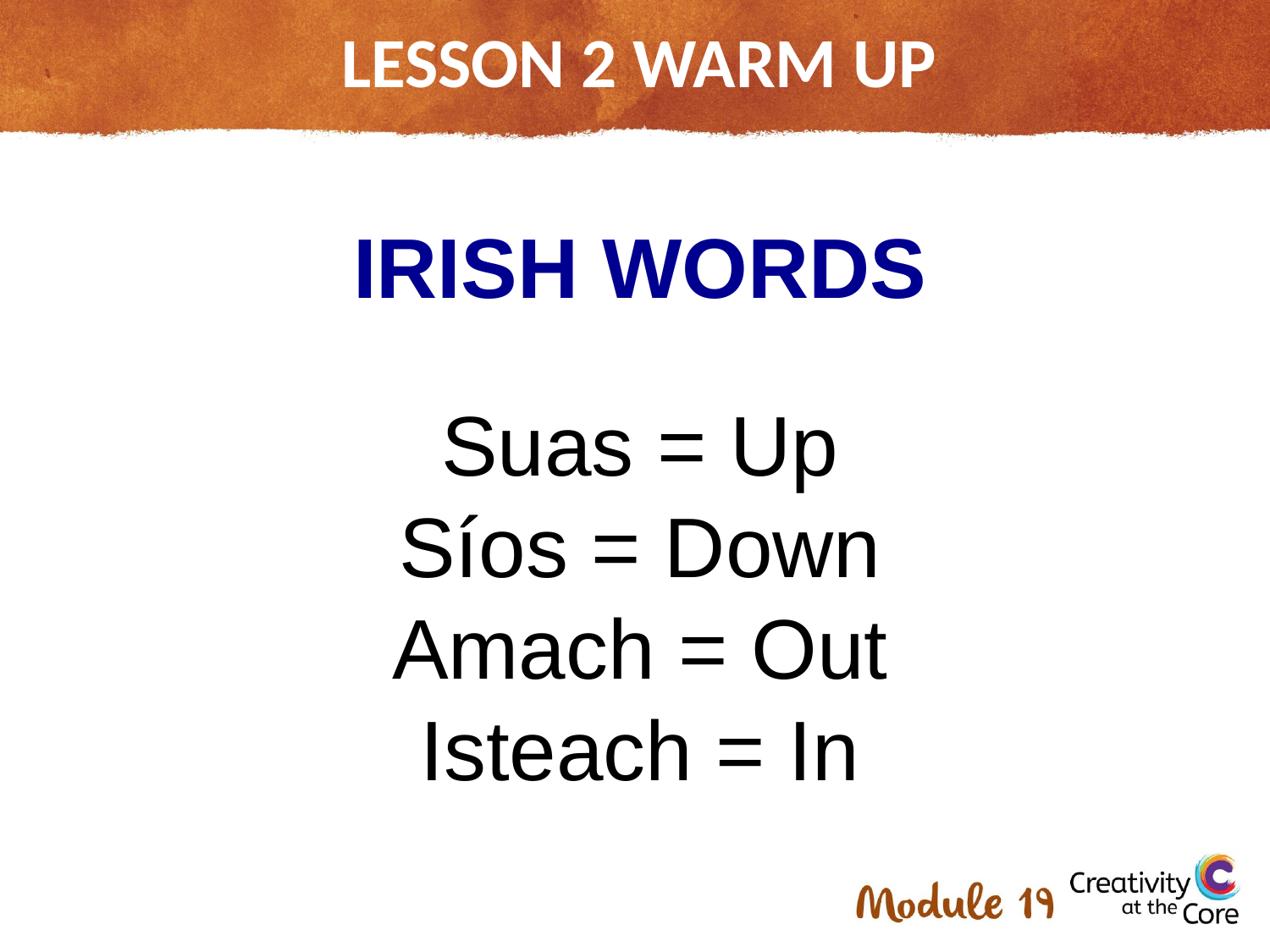

# LESSON 2 WARM UP

IRISH WORDS

Suas = Up
Síos = Down
Amach = Out
Isteach = In